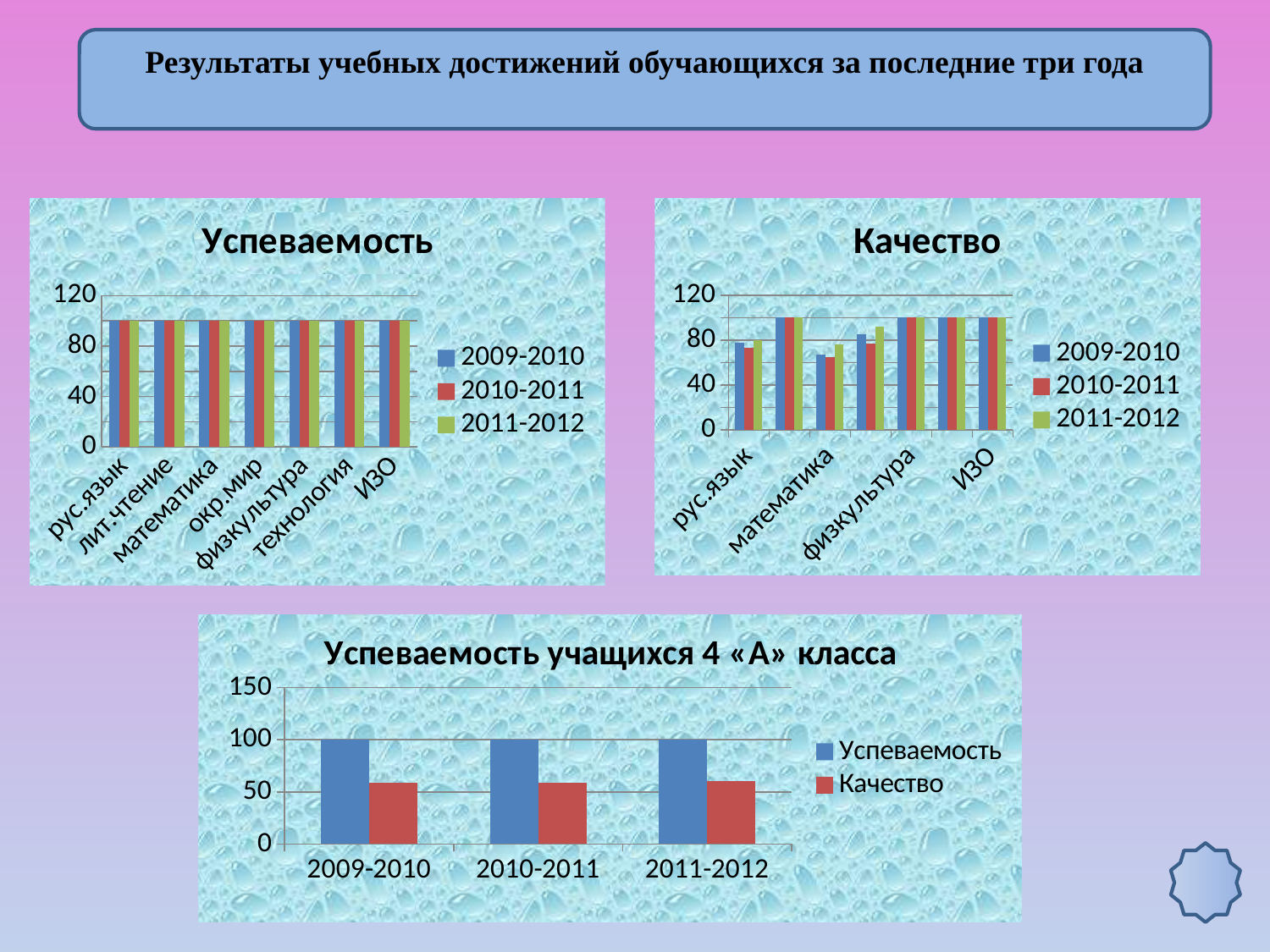

Результаты учебных достижений обучающихся за последние три года

### Chart: Успеваемость

| Category | 2009-2010 | 2010-2011 | 2011-2012 |
|---|---|---|---|
| рус.язык | 100.0 | 100.0 | 100.0 |
| лит.чтение | 100.0 | 100.0 | 100.0 |
| математика | 100.0 | 100.0 | 100.0 |
| окр.мир | 100.0 | 100.0 | 100.0 |
| физкультура | 100.0 | 100.0 | 100.0 |
| технология | 100.0 | 100.0 | 100.0 |
| ИЗО | 100.0 | 100.0 | 100.0 |

### Chart: Качество

| Category | 2009-2010 | 2010-2011 | 2011-2012 |
|---|---|---|---|
| рус.язык | 78.0 | 73.0 | 80.0 |
| лит.чтение | 100.0 | 100.0 | 100.0 |
| математика | 67.0 | 65.0 | 76.0 |
| окр.мир | 85.0 | 77.0 | 92.0 |
| физкультура | 100.0 | 100.0 | 100.0 |
| технология | 100.0 | 100.0 | 100.0 |
| ИЗО | 100.0 | 100.0 | 100.0 |

### Chart: Успеваемость учащихся 4 «А» класса

| Category | Успеваемость | Качество |
|---|---|---|
| 2009-2010 | 100.0 | 59.0 |
| 2010-2011 | 100.0 | 59.0 |
| 2011-2012 | 100.0 | 60.0 |